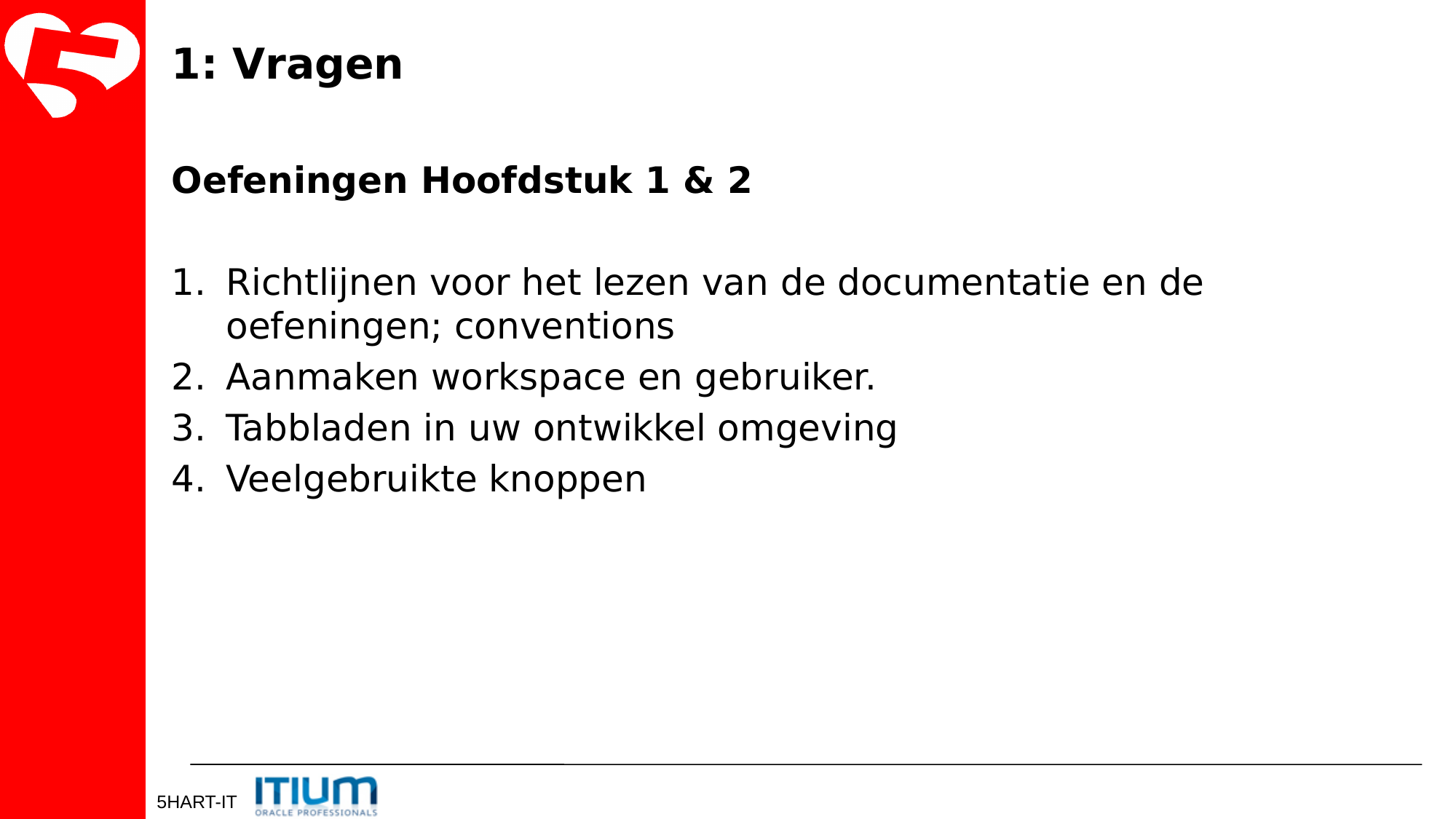

# 1: Vragen
Oefeningen Hoofdstuk 1 & 2

Richtlijnen voor het lezen van de documentatie en de oefeningen; conventions
Aanmaken workspace en gebruiker.
Tabbladen in uw ontwikkel omgeving
Veelgebruikte knoppen